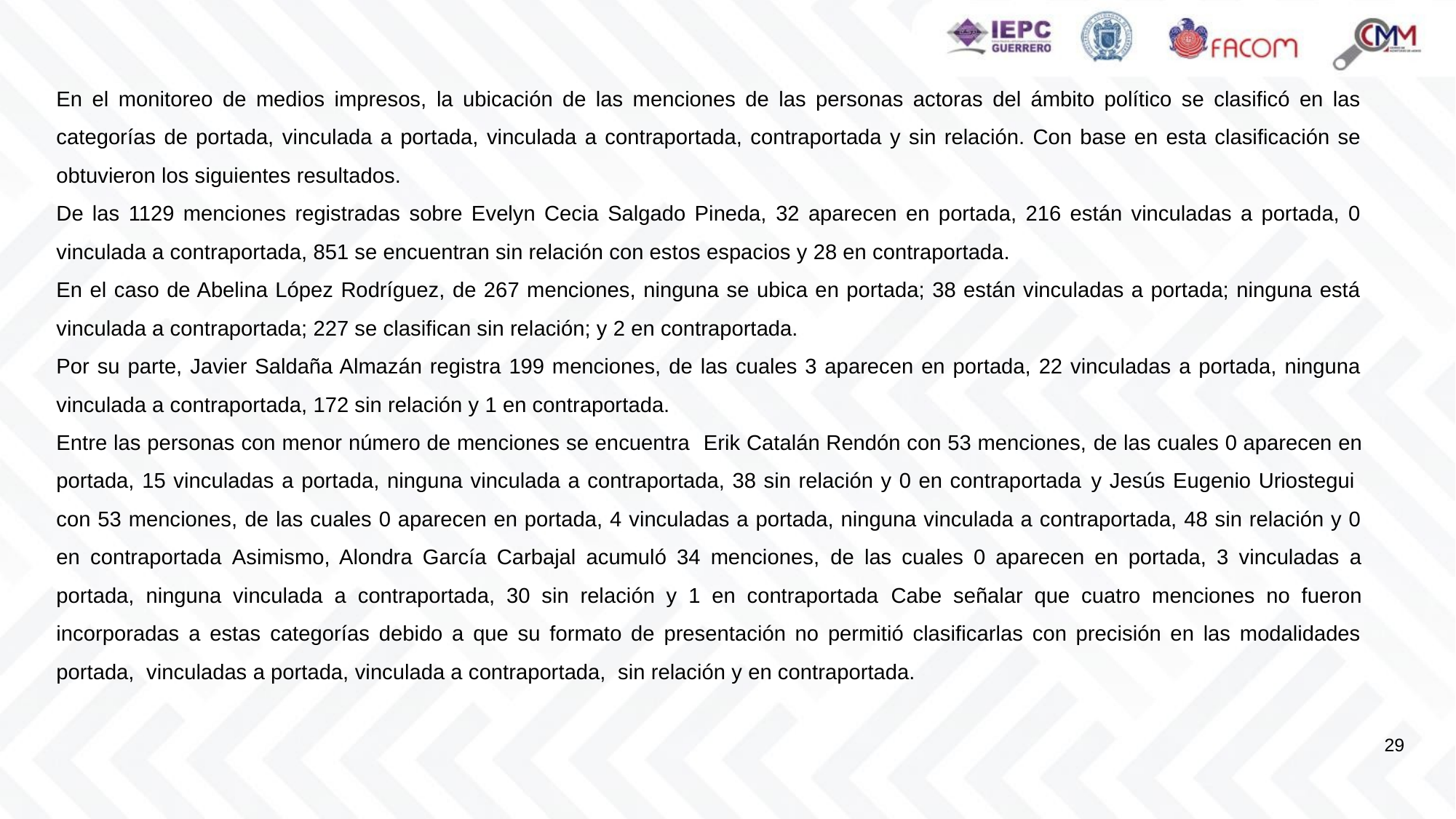

En el monitoreo de medios impresos, la ubicación de las menciones de las personas actoras del ámbito político se clasificó en las categorías de portada, vinculada a portada, vinculada a contraportada, contraportada y sin relación. Con base en esta clasificación se obtuvieron los siguientes resultados.
De las 1129 menciones registradas sobre Evelyn Cecia Salgado Pineda, 32 aparecen en portada, 216 están vinculadas a portada, 0 vinculada a contraportada, 851 se encuentran sin relación con estos espacios y 28 en contraportada.
En el caso de Abelina López Rodríguez, de 267 menciones, ninguna se ubica en portada; 38 están vinculadas a portada; ninguna está vinculada a contraportada; 227 se clasifican sin relación; y 2 en contraportada.
Por su parte, Javier Saldaña Almazán registra 199 menciones, de las cuales 3 aparecen en portada, 22 vinculadas a portada, ninguna vinculada a contraportada, 172 sin relación y 1 en contraportada.
Entre las personas con menor número de menciones se encuentra  Erik Catalán Rendón con 53 menciones, de las cuales 0 aparecen en portada, 15 vinculadas a portada, ninguna vinculada a contraportada, 38 sin relación y 0 en contraportada y Jesús Eugenio Uriostegui  con 53 menciones, de las cuales 0 aparecen en portada, 4 vinculadas a portada, ninguna vinculada a contraportada, 48 sin relación y 0 en contraportada Asimismo, Alondra García Carbajal acumuló 34 menciones, de las cuales 0 aparecen en portada, 3 vinculadas a portada, ninguna vinculada a contraportada, 30 sin relación y 1 en contraportada Cabe señalar que cuatro menciones no fueron incorporadas a estas categorías debido a que su formato de presentación no permitió clasificarlas con precisión en las modalidades portada,  vinculadas a portada, vinculada a contraportada,  sin relación y en contraportada.

29